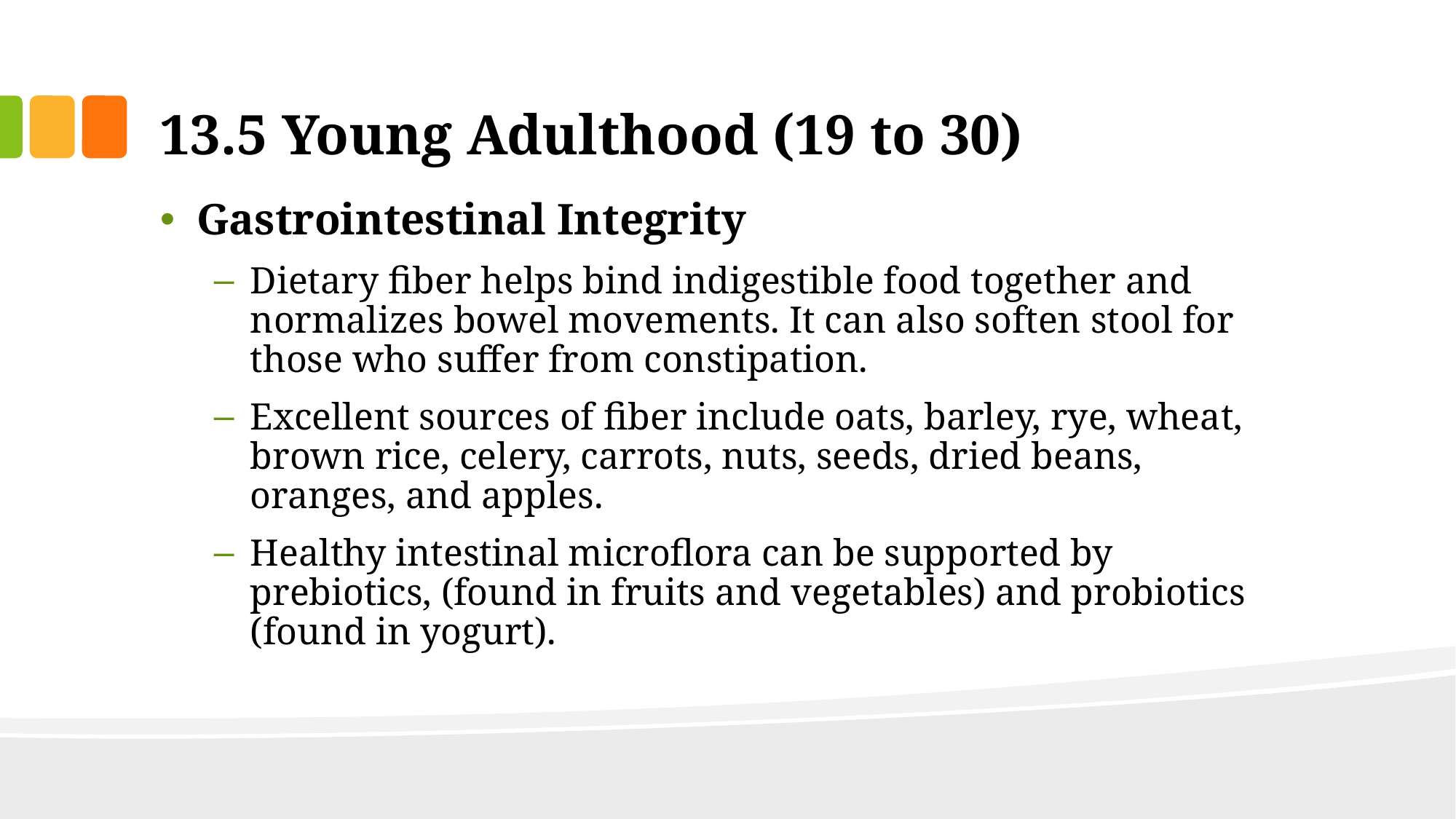

# 13.5 Young Adulthood (19 to 30)
Gastrointestinal Integrity
Dietary fiber helps bind indigestible food together and normalizes bowel movements. It can also soften stool for those who suffer from constipation.
Excellent sources of fiber include oats, barley, rye, wheat, brown rice, celery, carrots, nuts, seeds, dried beans, oranges, and apples.
Healthy intestinal microflora can be supported by prebiotics, (found in fruits and vegetables) and probiotics (found in yogurt).